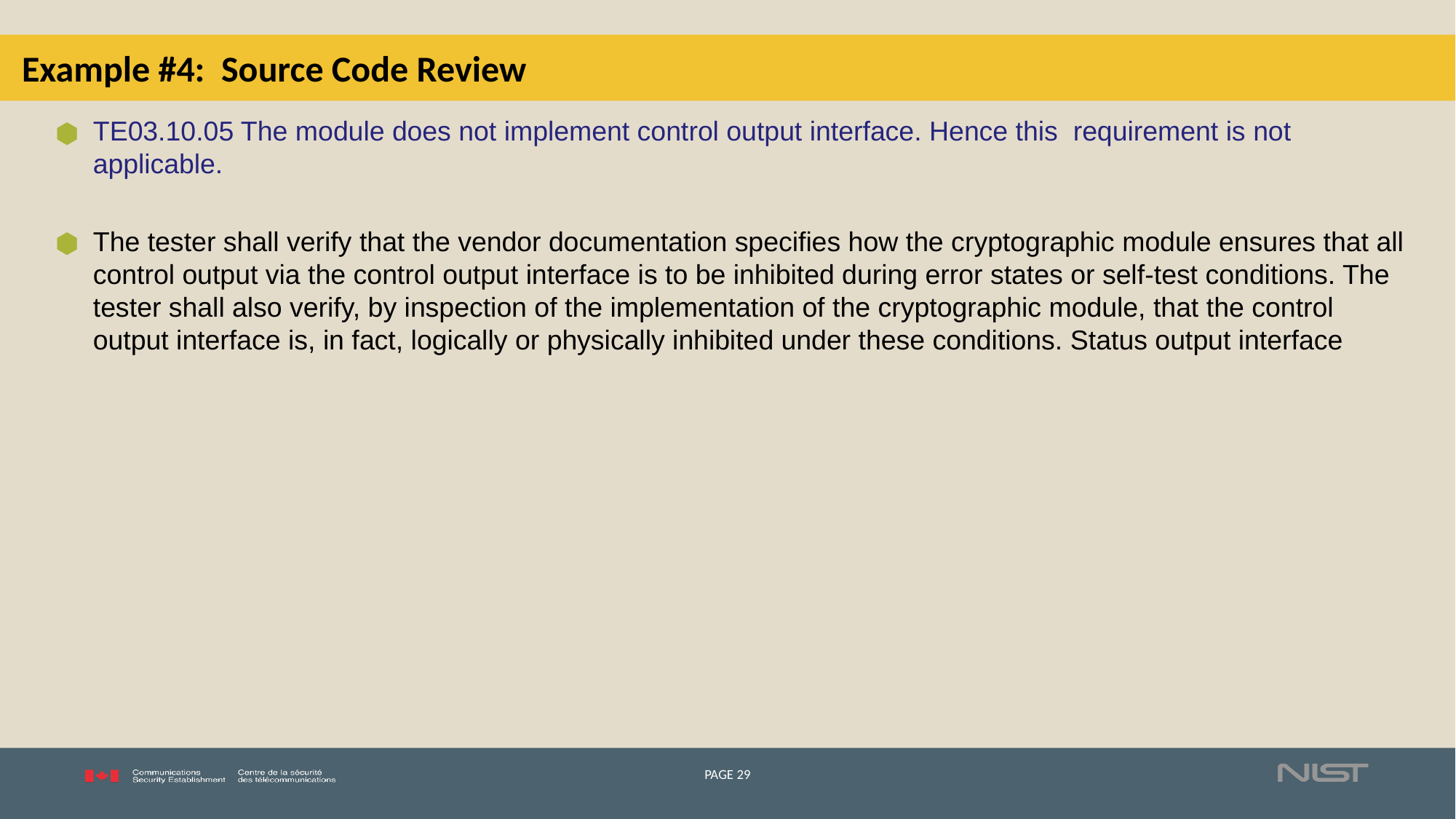

# Example #4:  Source Code Review
TE03.10.05 The module does not implement control output interface. Hence this  requirement is not applicable.

The tester shall verify that the vendor documentation specifies how the cryptographic module ensures that all control output via the control output interface is to be inhibited during error states or self-test conditions. The tester shall also verify, by inspection of the implementation of the cryptographic module, that the control output interface is, in fact, logically or physically inhibited under these conditions. Status output interface